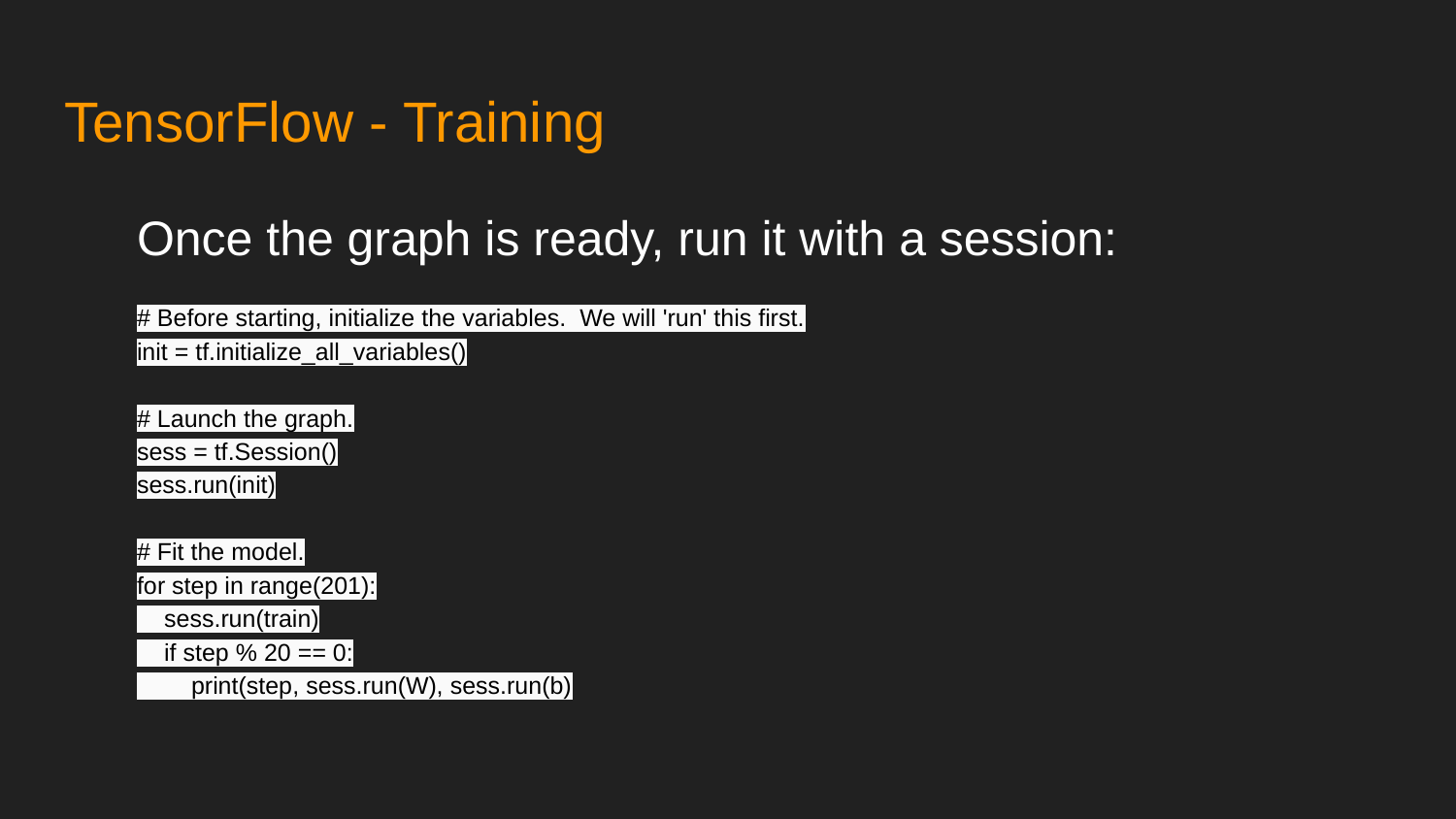

# TensorFlow - Training
Once the graph is ready, run it with a session:

# Before starting, initialize the variables.  We will 'run' this first.
init = tf.initialize_all_variables()

# Launch the graph.
sess = tf.Session()
sess.run(init)

# Fit the model.
for step in range(201):
    sess.run(train)
    if step % 20 == 0:
        print(step, sess.run(W), sess.run(b)